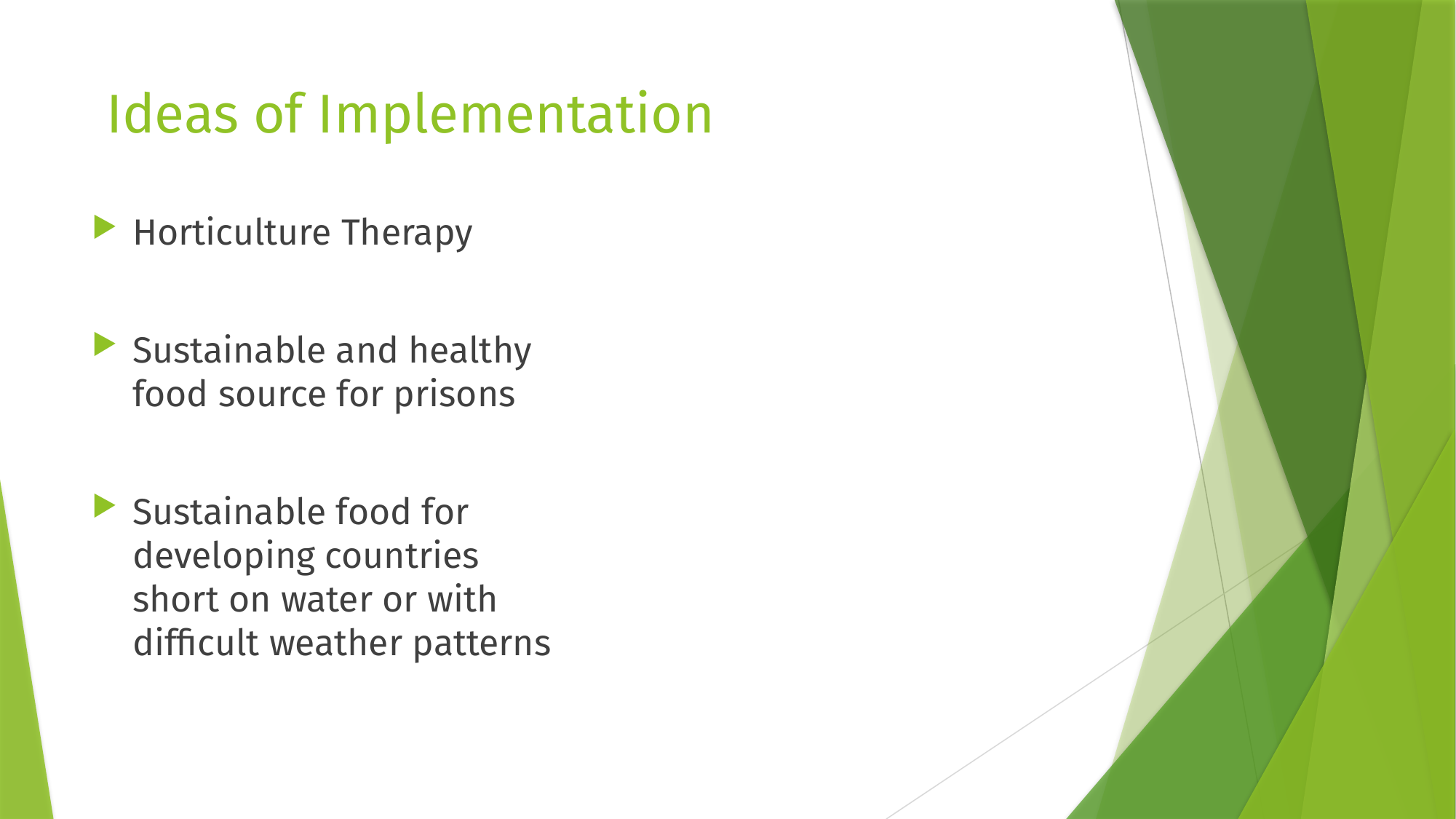

# Ideas of Implementation
Horticulture Therapy

Sustainable and healthy food source for prisons

Sustainable food for developing countries short on water or with difficult weather patterns